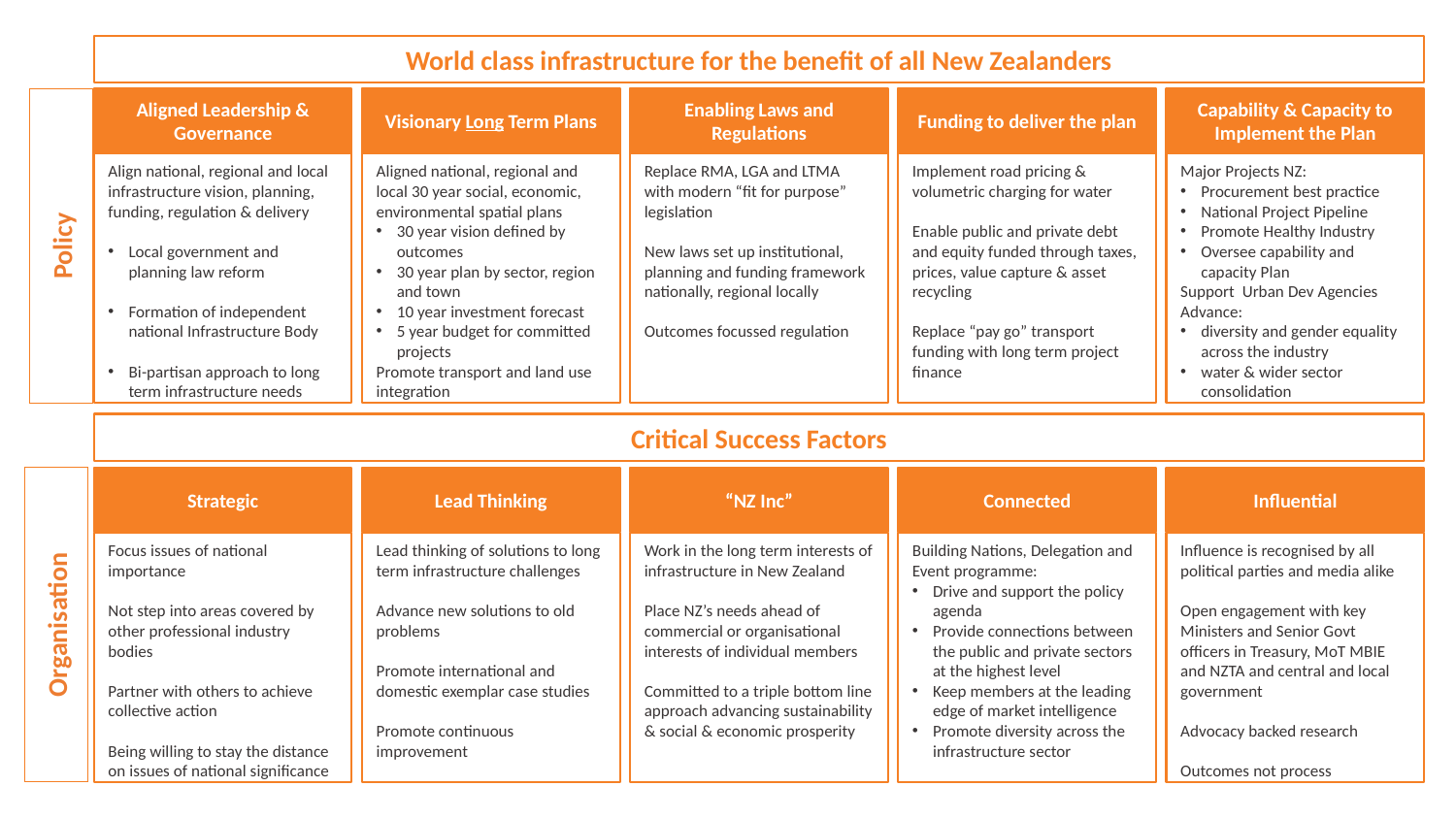

World class infrastructure for the benefit of all New Zealanders
Policy
Aligned Leadership & Governance
Visionary Long Term Plans
Enabling Laws and Regulations
Funding to deliver the plan
Capability & Capacity to Implement the Plan
Implement road pricing & volumetric charging for water
Enable public and private debt and equity funded through taxes, prices, value capture & asset recycling
Replace “pay go” transport funding with long term project finance
Major Projects NZ:
Procurement best practice
National Project Pipeline
Promote Healthy Industry
Oversee capability and capacity Plan
Support  Urban Dev Agencies
Advance:
diversity and gender equality across the industry
water & wider sector consolidation

Align national, regional and local infrastructure vision, planning, funding, regulation & delivery

Local government and planning law reform
Formation of independent national Infrastructure Body
Bi-partisan approach to long term infrastructure needs
Aligned national, regional and local 30 year social, economic, environmental spatial plans
30 year vision defined by outcomes
30 year plan by sector, region and town
10 year investment forecast
5 year budget for committed projects
Promote transport and land use integration
Replace RMA, LGA and LTMA with modern “fit for purpose” legislation

New laws set up institutional, planning and funding framework nationally, regional locally

Outcomes focussed regulation

Critical Success Factors
Organisation
Strategic
Lead Thinking
“NZ Inc”
Connected
Influential
Building Nations, Delegation and Event programme:
Drive and support the policy agenda
Provide connections between the public and private sectors at the highest level
Keep members at the leading edge of market intelligence
Promote diversity across the infrastructure sector
Influence is recognised by all political parties and media alike

Open engagement with key Ministers and Senior Govt officers in Treasury, MoT MBIE and NZTA and central and local government

Advocacy backed research

Outcomes not process
Focus issues of national importance

Not step into areas covered by other professional industry bodies

Partner with others to achieve collective action

Being willing to stay the distance on issues of national significance

Lead thinking of solutions to long term infrastructure challenges

Advance new solutions to old problems

Promote international and domestic exemplar case studies

Promote continuous improvement
Work in the long term interests of infrastructure in New Zealand

Place NZ’s needs ahead of commercial or organisational interests of individual members

Committed to a triple bottom line approach advancing sustainability & social & economic prosperity